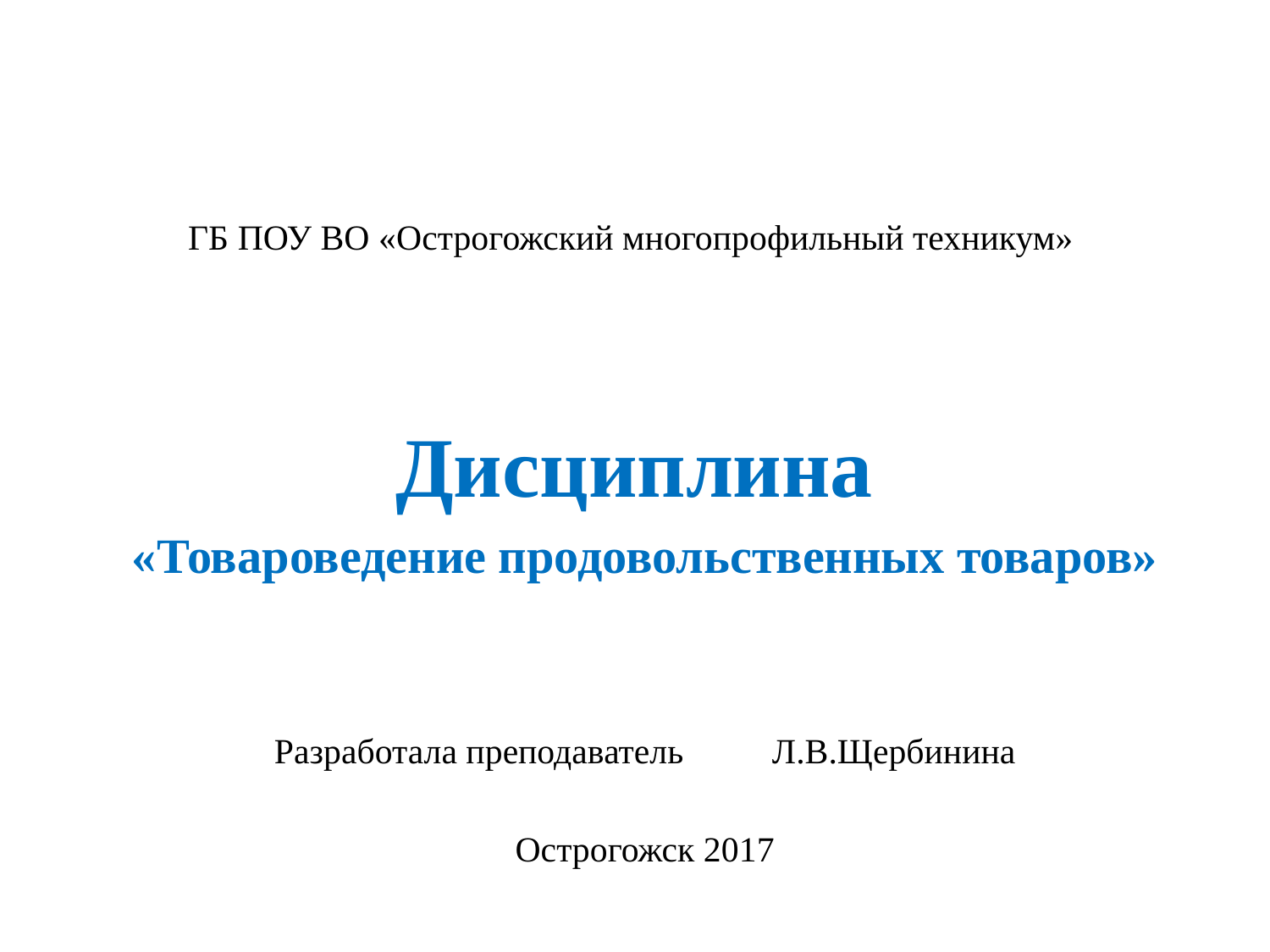

# ГБ ПОУ ВО «Острогожский многопрофильный техникум»

Дисциплина
«Товароведение продовольственных товаров»

Разработала преподаватель          Л.В.Щербинина

Острогожск 2017